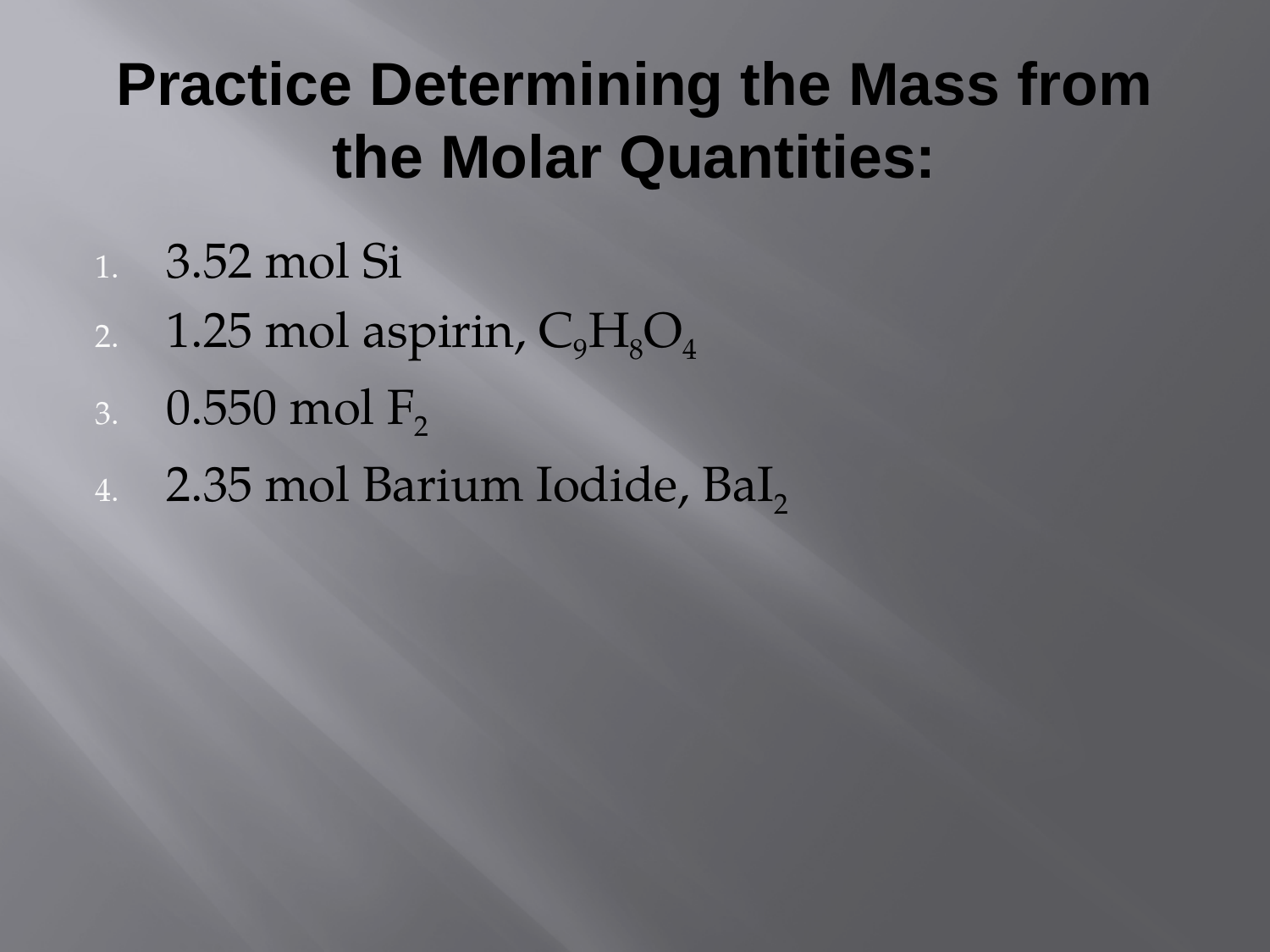

# Practice Determining the Mass from the Molar Quantities:
3.52 mol Si
1.25 mol aspirin, C9H8O4
0.550 mol F2
2.35 mol Barium Iodide, BaI2